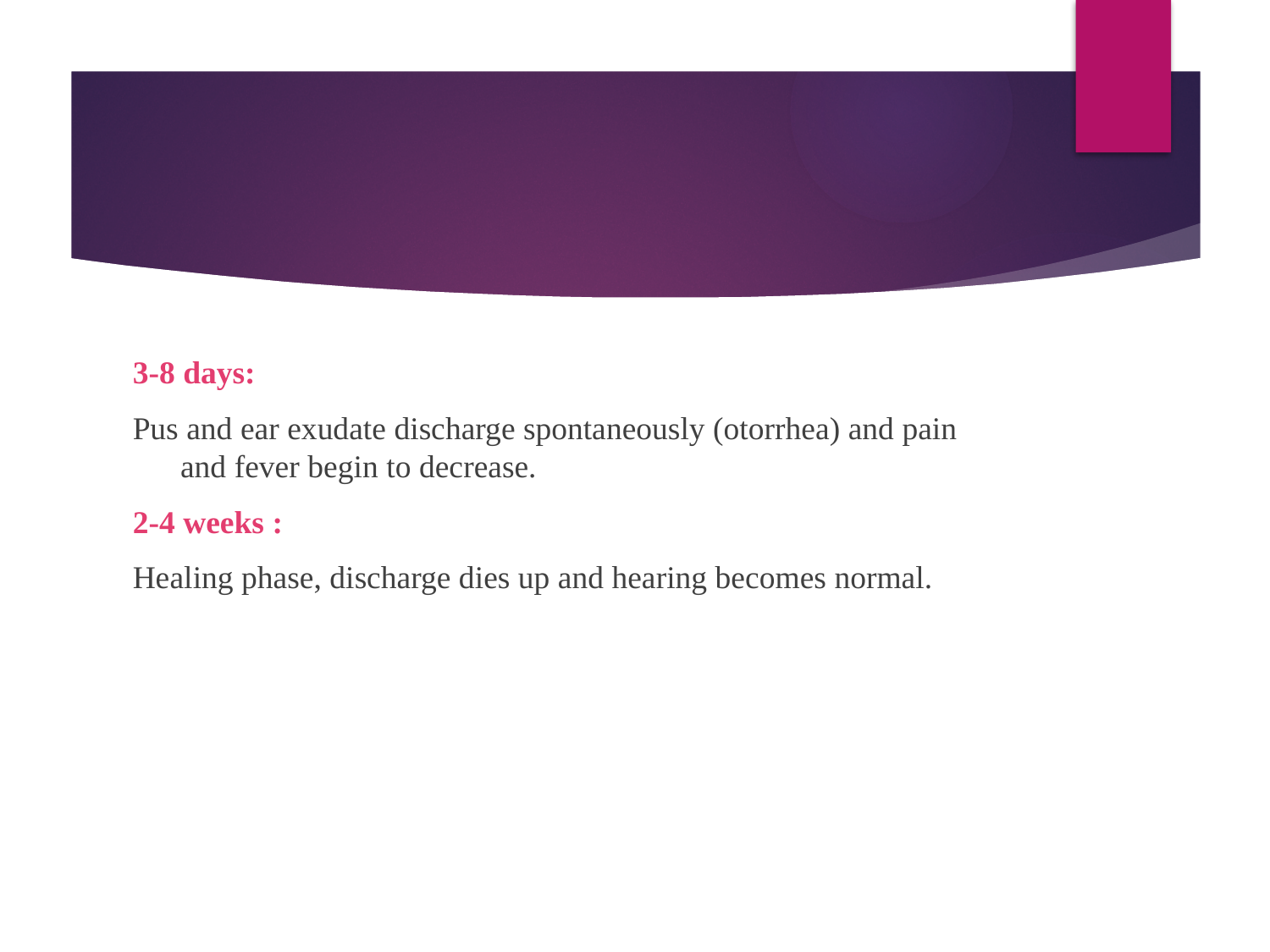

#
3-8 days:
Pus and ear exudate discharge spontaneously (otorrhea) and pain and fever begin to decrease.
2-4 weeks :
Healing phase, discharge dies up and hearing becomes normal.